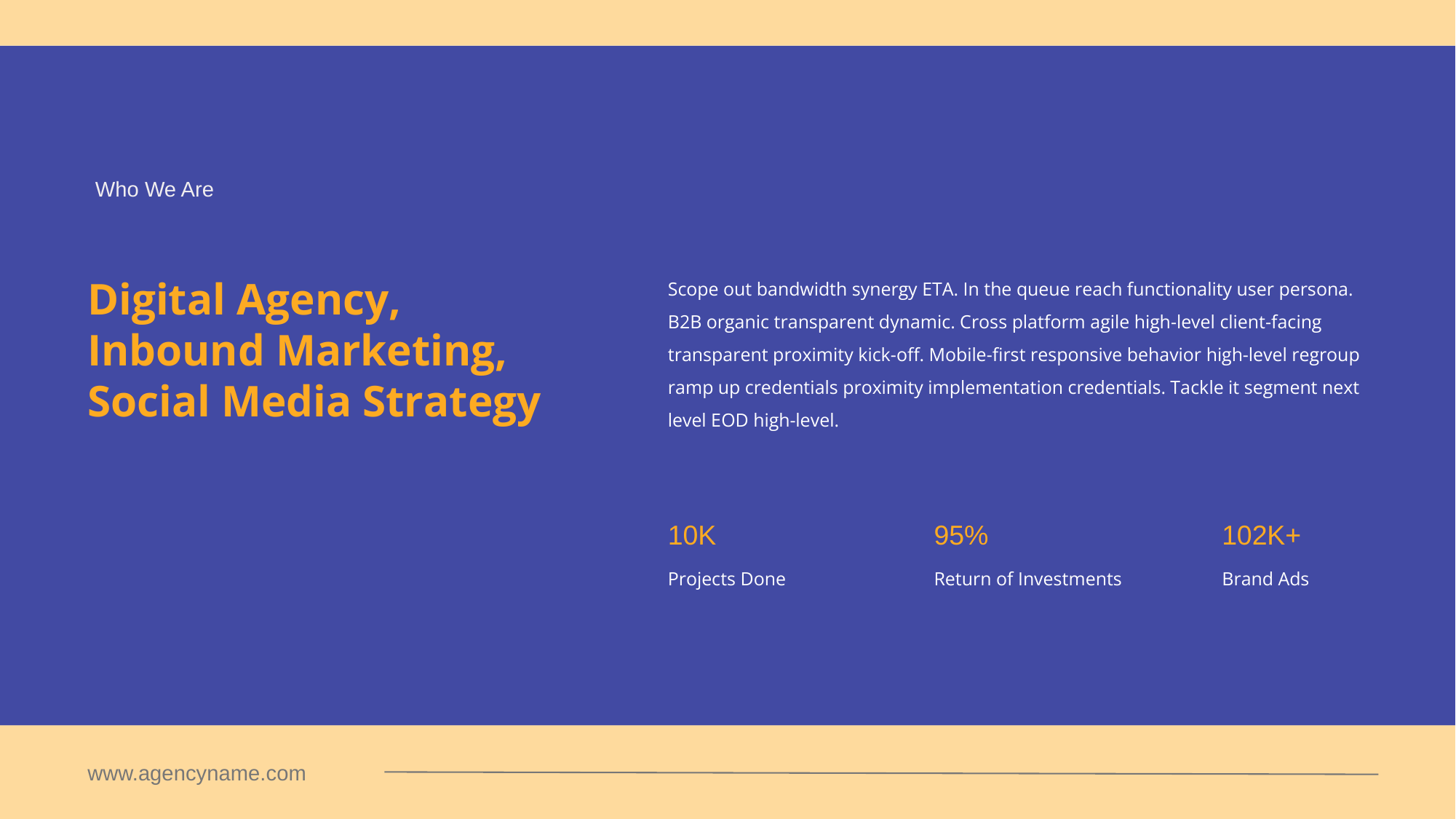

Who We Are
Scope out bandwidth synergy ETA. In the queue reach functionality user persona. B2B organic transparent dynamic. Cross platform agile high-level client-facing transparent proximity kick-off. Mobile-first responsive behavior high-level regroup ramp up credentials proximity implementation credentials. Tackle it segment next level EOD high-level.
Digital Agency, Inbound Marketing, Social Media Strategy

10K
95%
102K+
Projects Done
Return of Investments
Brand Ads

www.agencyname.com